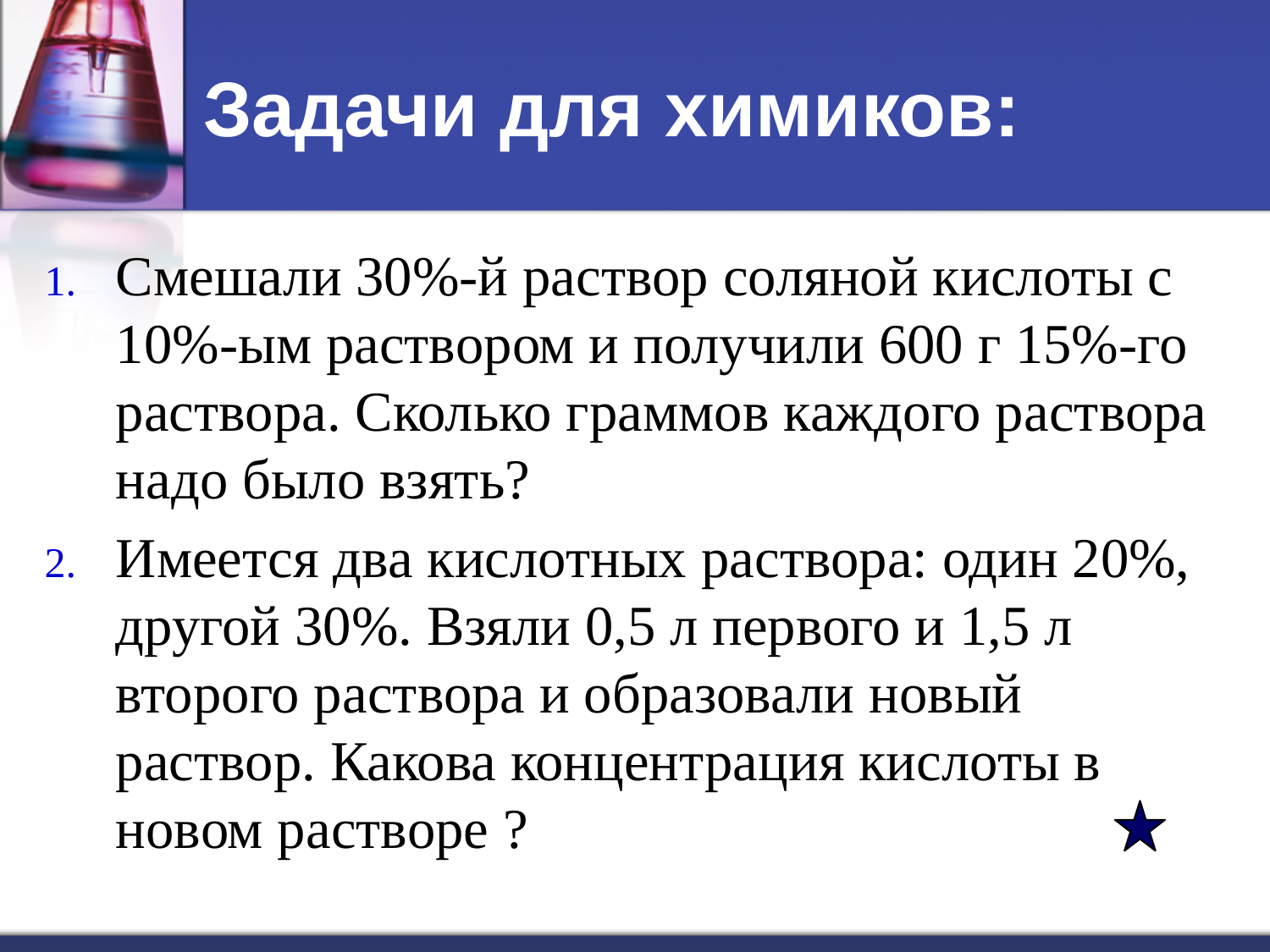

# Задачи для химиков:
Смешали 30%-й раствор соляной кислоты с 10%-ым раствором и получили 600 г 15%-го раствора. Сколько граммов каждого раствора надо было взять?
Имеется два кислотных раствора: один 20%, другой 30%. Взяли 0,5 л первого и 1,5 л второго раствора и образовали новый раствор. Какова концентрация кислоты в новом растворе ?